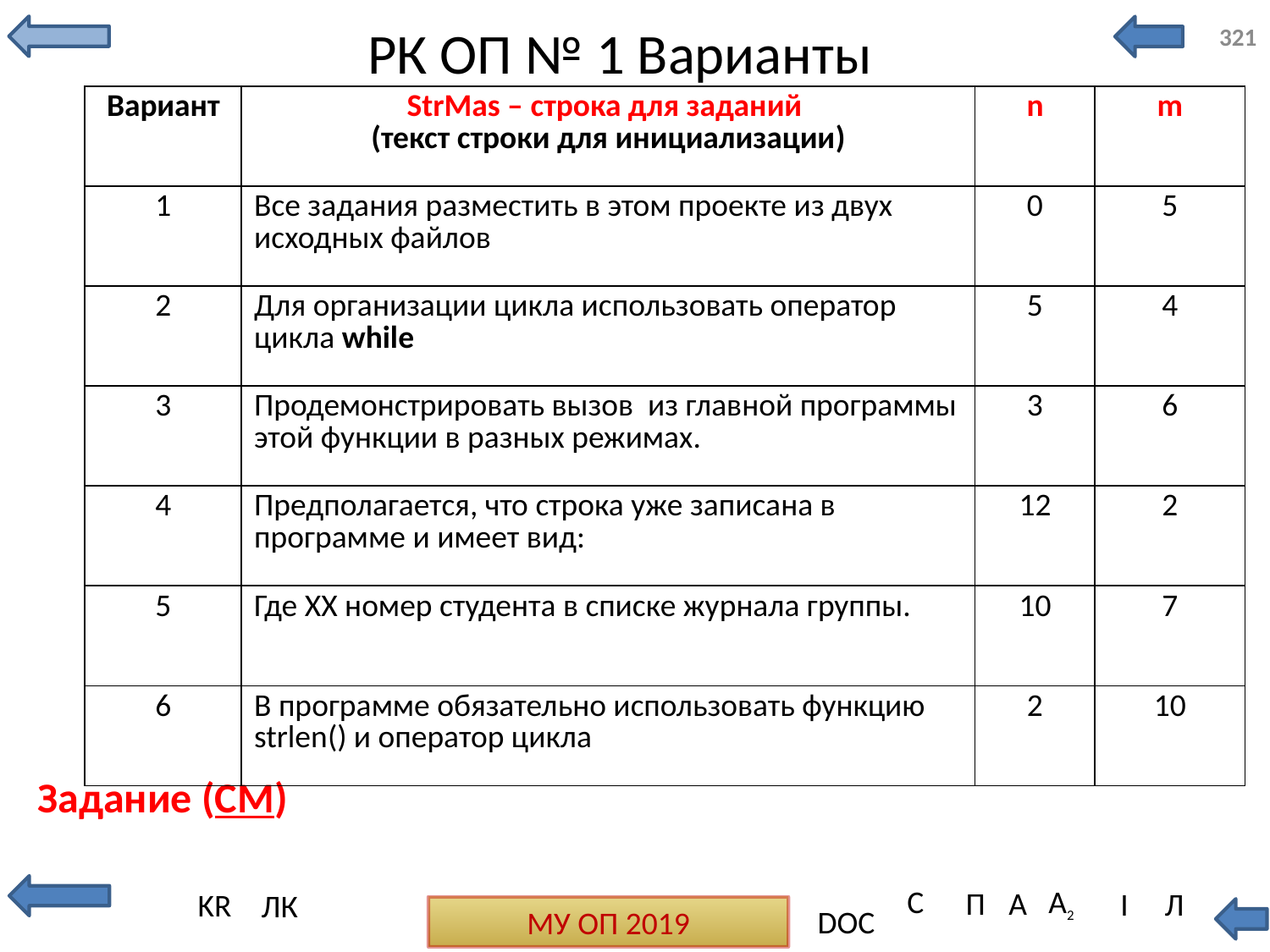

# РК ОП № 1 Варианты
321
| Вариант | StrMas – строка для заданий (текст строки для инициализации) | n | m |
| --- | --- | --- | --- |
| 1 | Все задания разместить в этом проекте из двух исходных файлов | 0 | 5 |
| 2 | Для организации цикла использовать оператор цикла while | 5 | 4 |
| 3 | Продемонстрировать вызов из главной программы этой функции в разных режимах. | 3 | 6 |
| 4 | Предполагается, что строка уже записана в программе и имеет вид: | 12 | 2 |
| 5 | Где ХХ номер студента в списке журнала группы. | 10 | 7 |
| 6 | В программе обязательно использовать функцию strlen() и оператор цикла | 2 | 10 |

Задание (СМ)